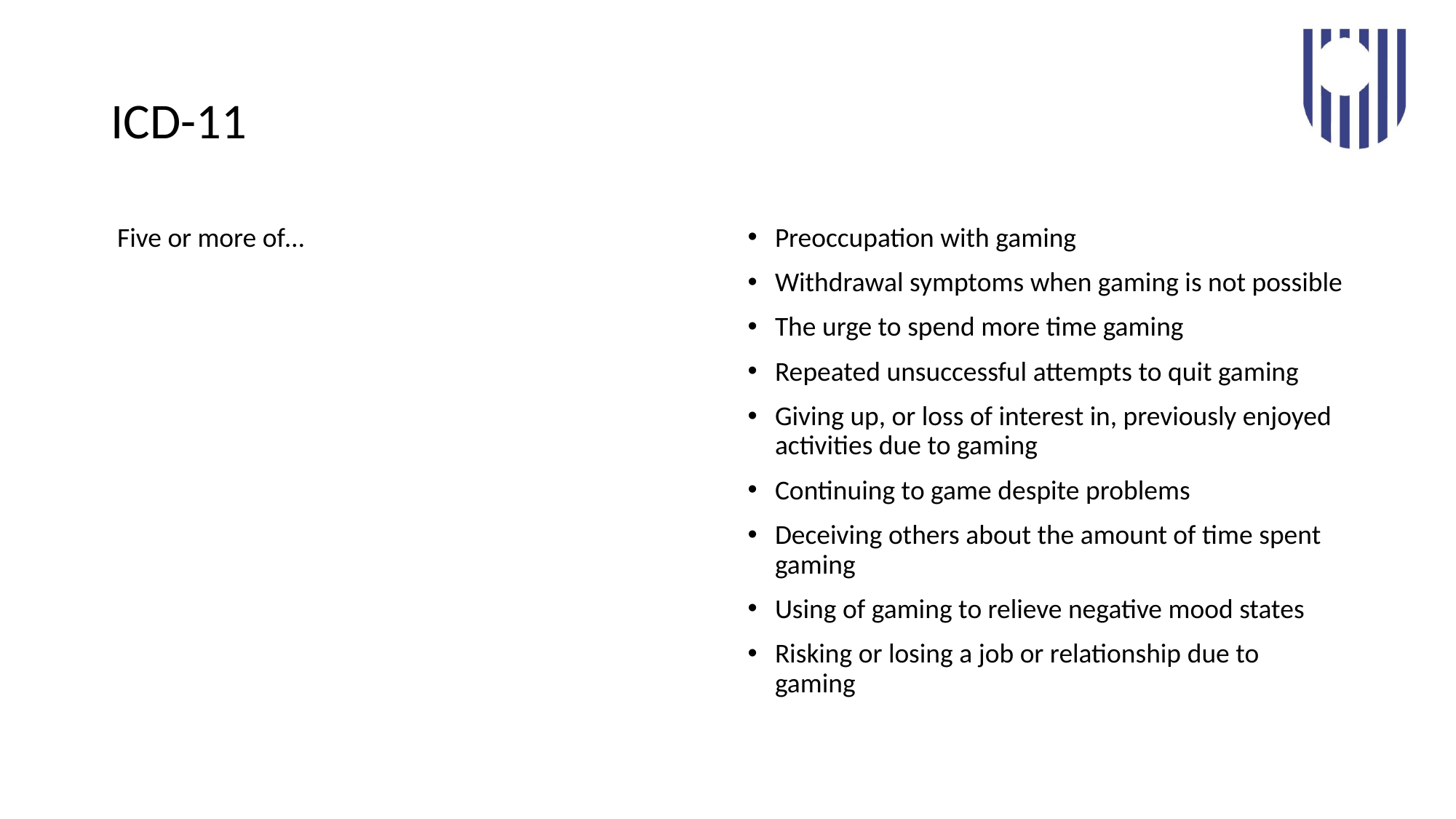

# ICD-11
 Five or more of…

Preoccupation with gaming
Withdrawal symptoms when gaming is not possible
The urge to spend more time gaming
Repeated unsuccessful attempts to quit gaming
Giving up, or loss of interest in, previously enjoyed activities due to gaming
Continuing to game despite problems
Deceiving others about the amount of time spent gaming
Using of gaming to relieve negative mood states
Risking or losing a job or relationship due to gaming